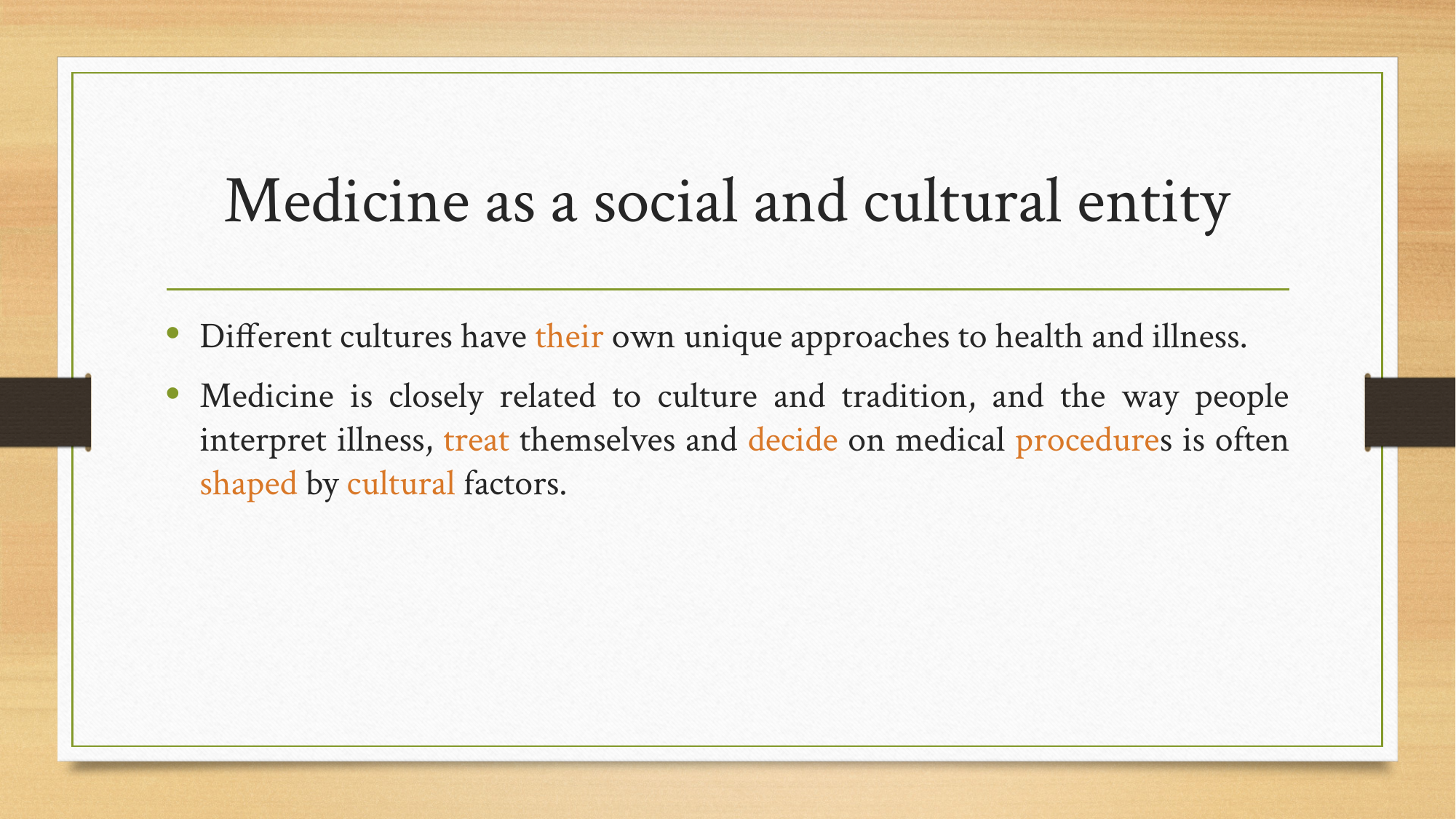

# Medicine as a social and cultural entity
Different cultures have their own unique approaches to health and illness.
Medicine is closely related to culture and tradition, and the way people interpret illness, treat themselves and decide on medical procedures is often shaped by cultural factors.